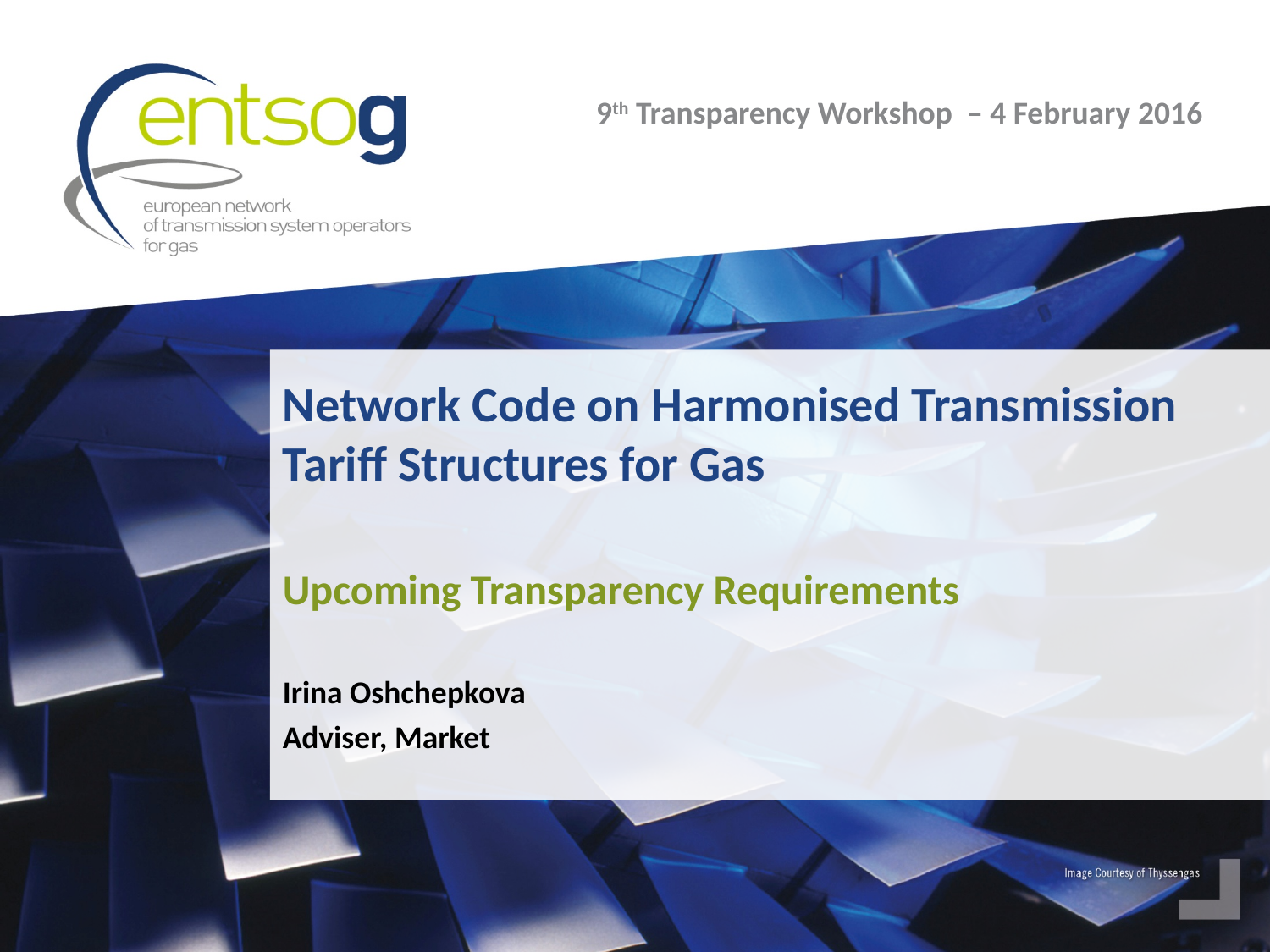

9th Transparency Workshop  – 4 February 2016
# Network Code on Harmonised Transmission Tariff Structures for Gas
Upcoming Transparency Requirements
Irina Oshchepkova
Adviser, Market